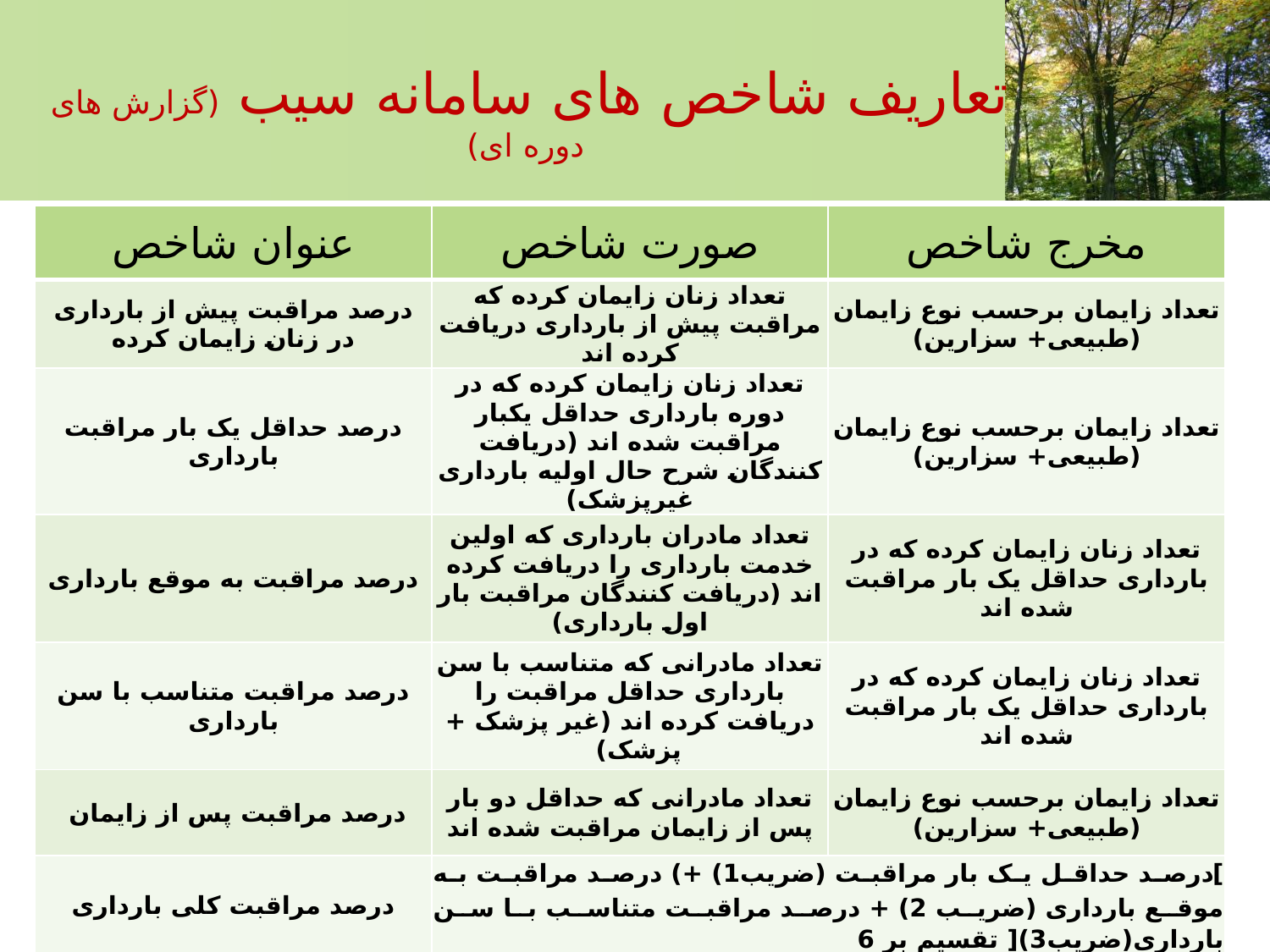

# تعاریف شاخص های سامانه سیب (گزارش های دوره ای)
| عنوان شاخص | صورت شاخص | مخرج شاخص |
| --- | --- | --- |
| درصد مراقبت پیش از بارداری در زنان زایمان کرده | تعداد زنان زایمان کرده که مراقبت پیش از بارداری دریافت کرده اند | تعداد زایمان برحسب نوع زایمان (طبیعی+ سزارین) |
| درصد حداقل یک بار مراقبت بارداری | تعداد زنان زایمان کرده که در دوره بارداری حداقل یکبار مراقبت شده اند (دریافت کنندگان شرح حال اولیه بارداری غیرپزشک) | تعداد زایمان برحسب نوع زایمان (طبیعی+ سزارین) |
| درصد مراقبت به موقع بارداری | تعداد مادران بارداری که اولین خدمت بارداری را دریافت کرده اند (دریافت کنندگان مراقبت بار اول بارداری) | تعداد زنان زایمان کرده که در بارداری حداقل یک بار مراقبت شده اند |
| درصد مراقبت متناسب با سن بارداری | تعداد مادرانی که متناسب با سن بارداری حداقل مراقبت را دریافت کرده اند (غیر پزشک + پزشک) | تعداد زنان زایمان کرده که در بارداری حداقل یک بار مراقبت شده اند |
| درصد مراقبت پس از زایمان | تعداد مادرانی که حداقل دو بار پس از زایمان مراقبت شده اند | تعداد زایمان برحسب نوع زایمان (طبیعی+ سزارین) |
| درصد مراقبت کلی بارداری | ]درصد حداقل یک بار مراقبت (ضریب1) +) درصد مراقبت به موقع بارداری (ضریب 2) + درصد مراقبت متناسب با سن بارداری(ضریب3)[ تقسیم بر 6 |  |